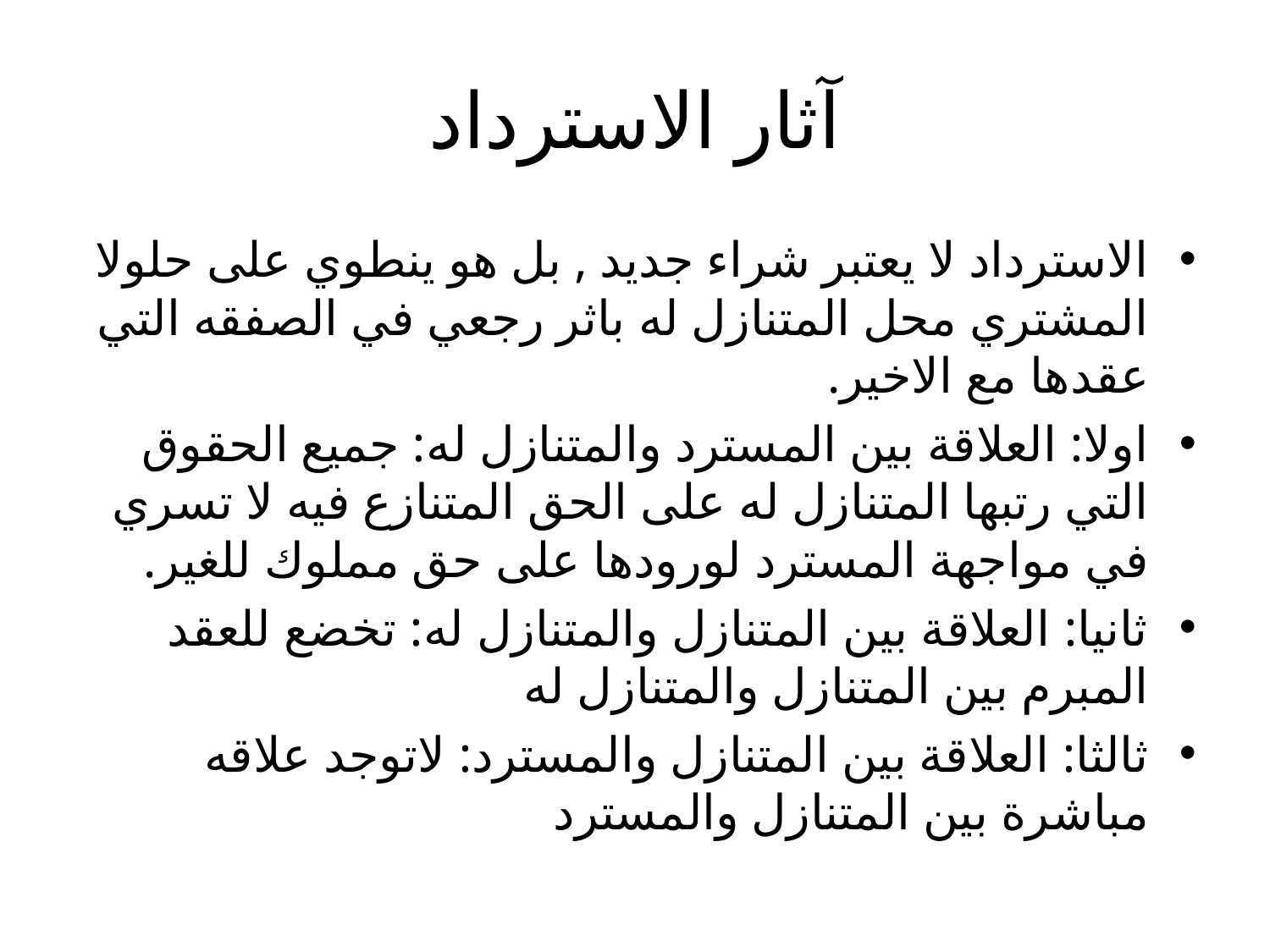

# آثار الاسترداد
الاسترداد لا يعتبر شراء جديد , بل هو ينطوي على حلولا المشتري محل المتنازل له باثر رجعي في الصفقه التي عقدها مع الاخير.
اولا: العلاقة بين المسترد والمتنازل له: جميع الحقوق التي رتبها المتنازل له على الحق المتنازع فيه لا تسري في مواجهة المسترد لورودها على حق مملوك للغير.
ثانيا: العلاقة بين المتنازل والمتنازل له: تخضع للعقد المبرم بين المتنازل والمتنازل له
ثالثا: العلاقة بين المتنازل والمسترد: لاتوجد علاقه مباشرة بين المتنازل والمسترد